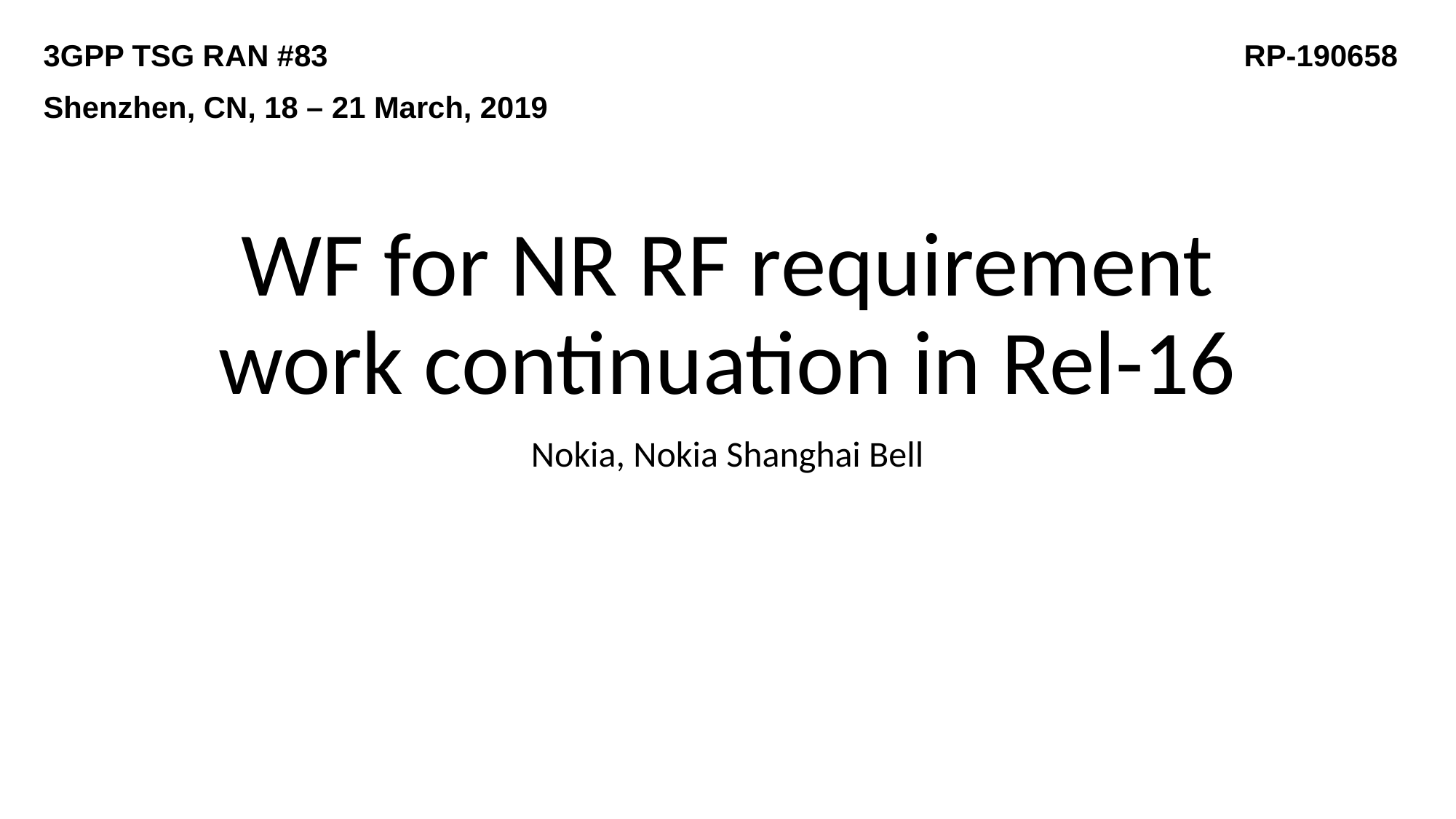

3GPP TSG RAN #83									RP-190658
Shenzhen, CN, 18 – 21 March, 2019
# WF for NR RF requirement work continuation in Rel-16
Nokia, Nokia Shanghai Bell